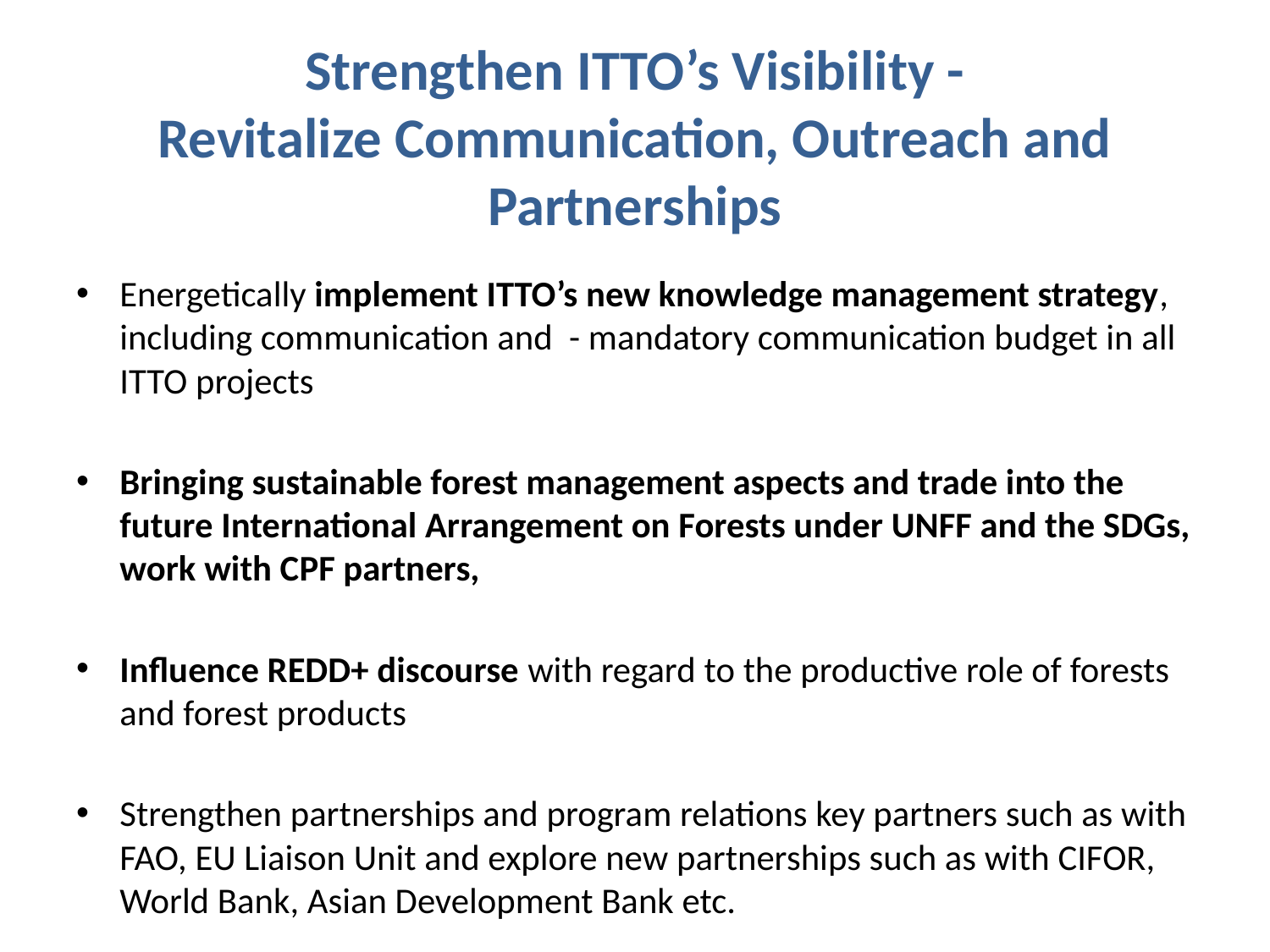

# Strengthen ITTO’s Visibility - Revitalize Communication, Outreach and Partnerships
Energetically implement ITTO’s new knowledge management strategy, including communication and  - mandatory communication budget in all ITTO projects

Bringing sustainable forest management aspects and trade into the future International Arrangement on Forests under UNFF and the SDGs, work with CPF partners,

Influence REDD+ discourse with regard to the productive role of forests and forest products

Strengthen partnerships and program relations key partners such as with FAO, EU Liaison Unit and explore new partnerships such as with CIFOR, World Bank, Asian Development Bank etc.